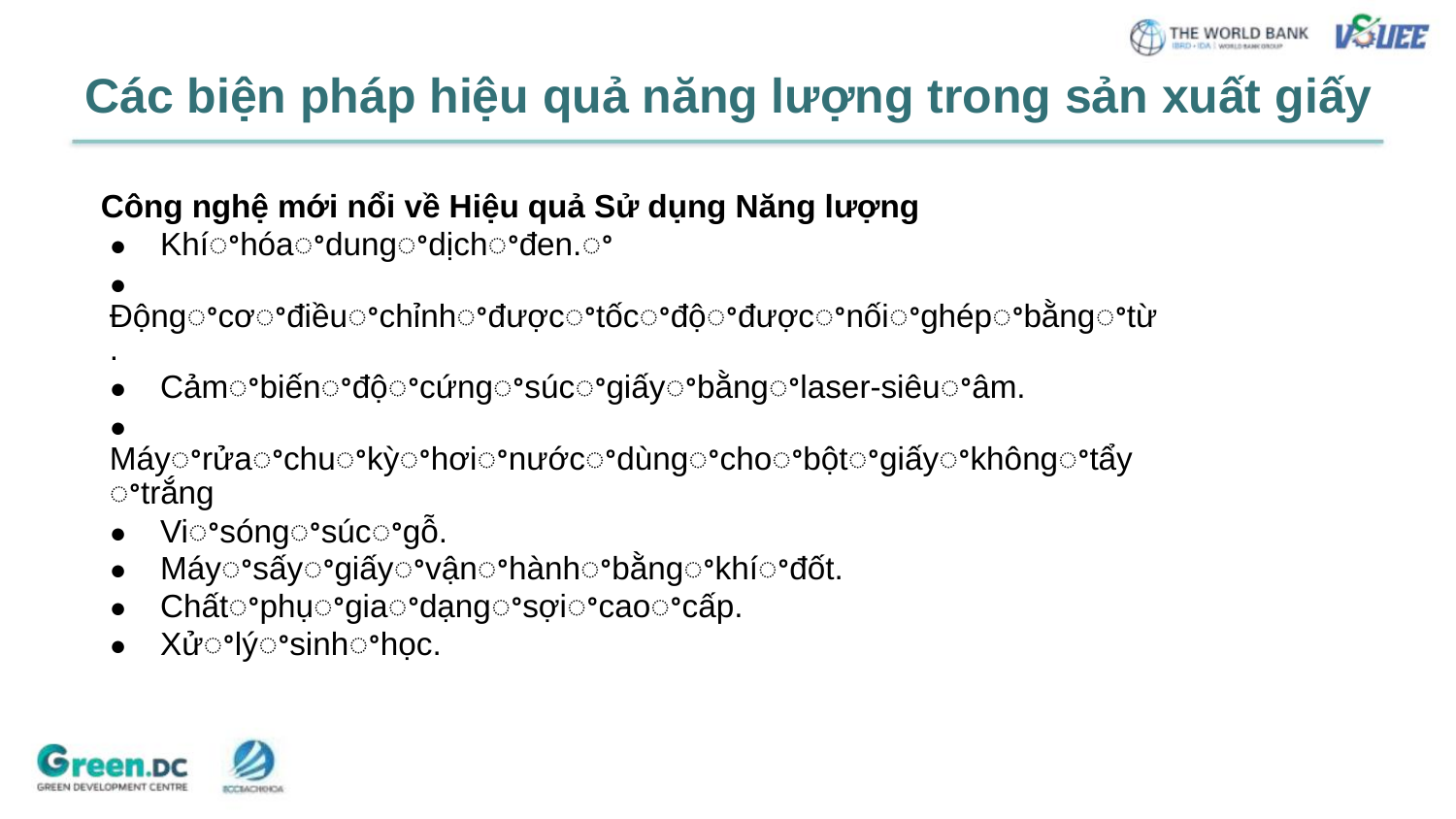

Các biện pháp hiệu quả năng lượng trong sản xuất giấy
Công nghệ mới nổi về Hiệu quả Sử dụng Năng lượng
● Khíꢀhóaꢀdungꢀdịchꢀđen.ꢀ
● Độngꢀcơꢀđiềuꢀchỉnhꢀđượcꢀtốcꢀđộꢀđượcꢀnốiꢀghépꢀbằngꢀtừ.
● Cảmꢀbiếnꢀđộꢀcứngꢀsúcꢀgiấyꢀbằngꢀlaser-siêuꢀâm.
● Máyꢀrửaꢀchuꢀkỳꢀhơiꢀnướcꢀdùngꢀchoꢀbộtꢀgiấyꢀkhôngꢀtẩyꢀtrắng
● Viꢀsóngꢀsúcꢀgỗ.
● Máyꢀsấyꢀgiấyꢀvậnꢀhànhꢀbằngꢀkhíꢀđốt.
● Chấtꢀphụꢀgiaꢀdạngꢀsợiꢀcaoꢀcấp.
● Xửꢀlýꢀsinhꢀhọc.